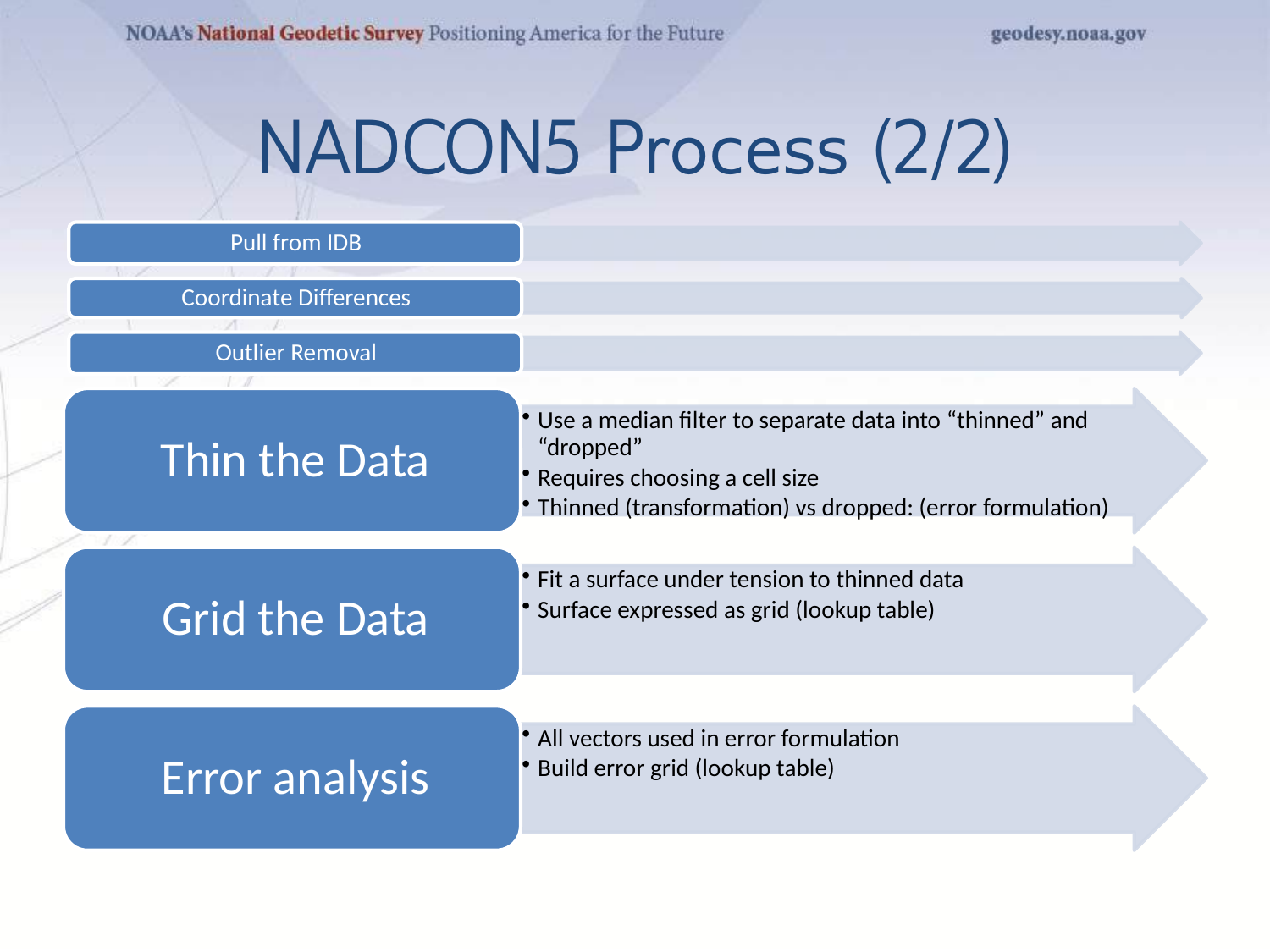

# NADCON5 Process (2/2)
Pull from IDB
Coordinate Differences
Outlier Removal
Use a median filter to separate data into “thinned” and “dropped”
Requires choosing a cell size
Thinned (transformation) vs dropped: (error formulation)
Thin the Data
Fit a surface under tension to thinned data
Surface expressed as grid (lookup table)
Grid the Data
All vectors used in error formulation
Build error grid (lookup table)
Error analysis